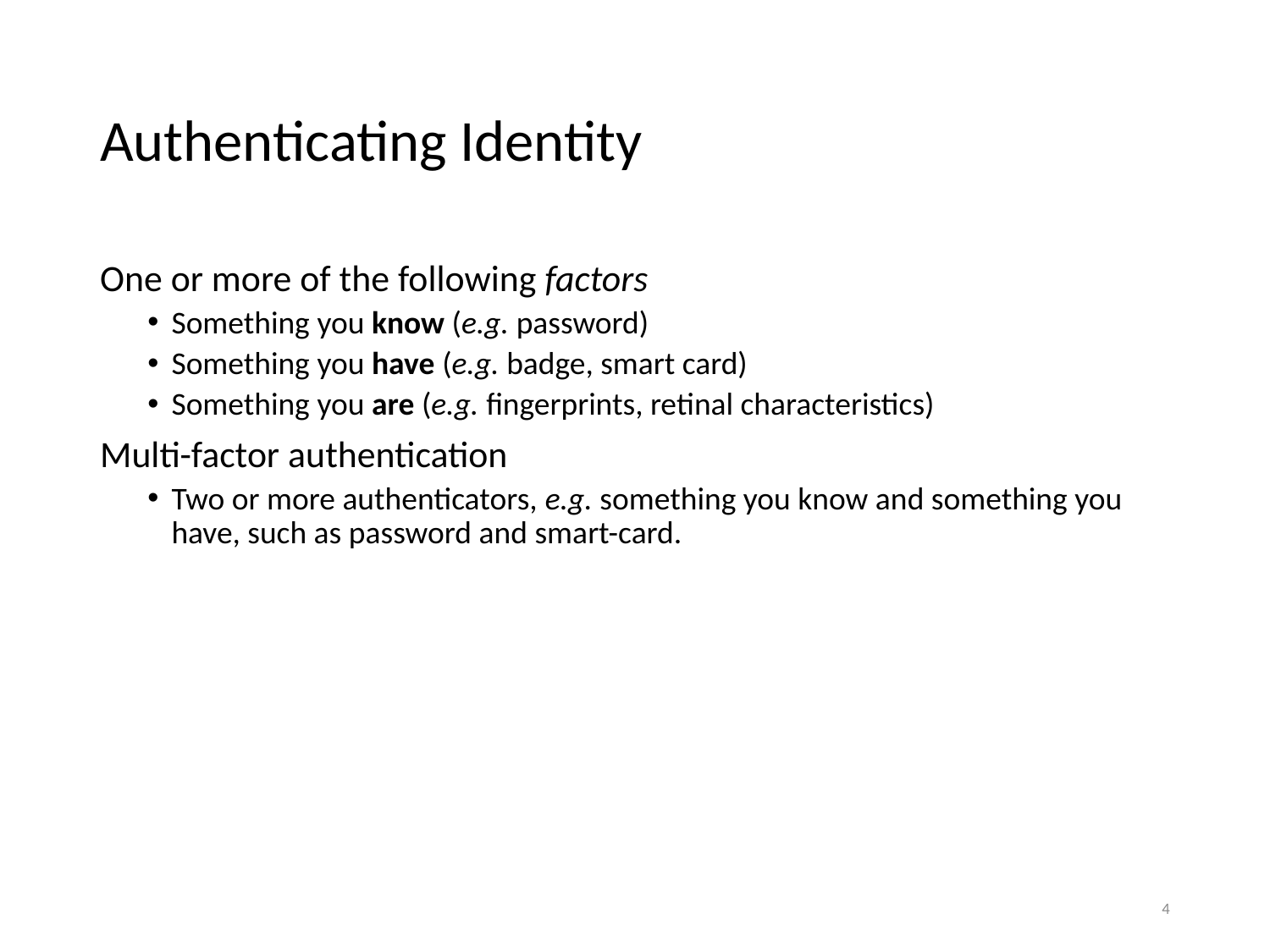

# Authenticating Identity
One or more of the following factors
Something you know (e.g. password)
Something you have (e.g. badge, smart card)
Something you are (e.g. fingerprints, retinal characteristics)
Multi-factor authentication
Two or more authenticators, e.g. something you know and something you have, such as password and smart-card.
4